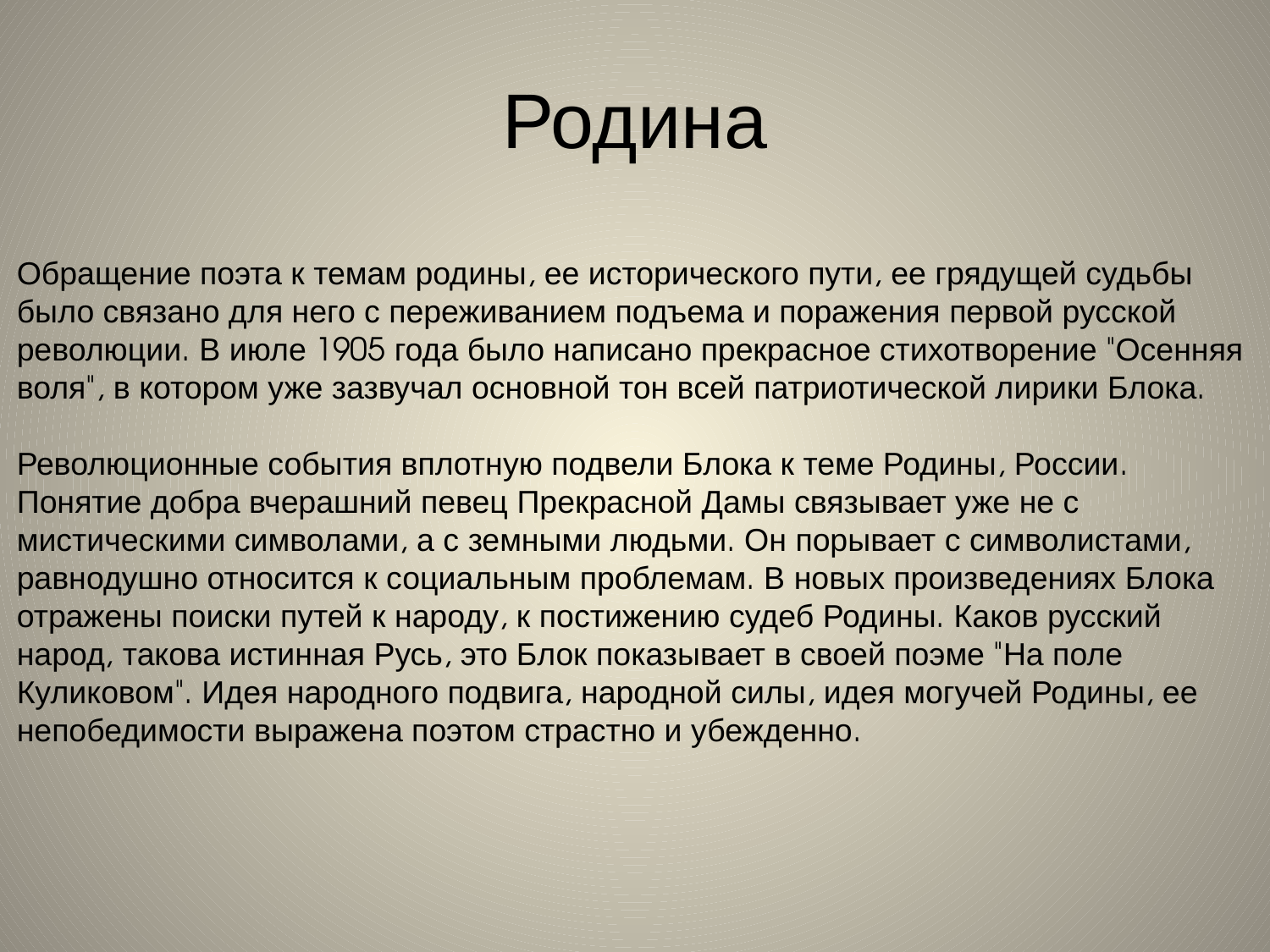

# Родина
Обращение поэта к темам родины, ее исторического пути, ее грядущей судьбы было связано для него с переживанием подъема и поражения первой русской революции. В июле 1905 года было написано прекрасное стихотворение "Осенняя воля", в котором уже зазвучал основной тон всей патриотической лирики Блока. 
Революционные события вплотную подвели Блока к теме Родины, России. Понятие добра вчерашний певец Прекрасной Дамы связывает уже не с мистическими символами, а с земными людьми. Он порывает с символистами, равнодушно относится к социальным проблемам. В новых произведениях Блока отражены поиски путей к народу, к постижению судеб Родины. Каков русский народ, такова истинная Русь, это Блок показывает в своей поэме "На поле Куликовом". Идея народного подвига, народной силы, идея могучей Родины, ее непобедимости выражена поэтом страстно и убежденно.